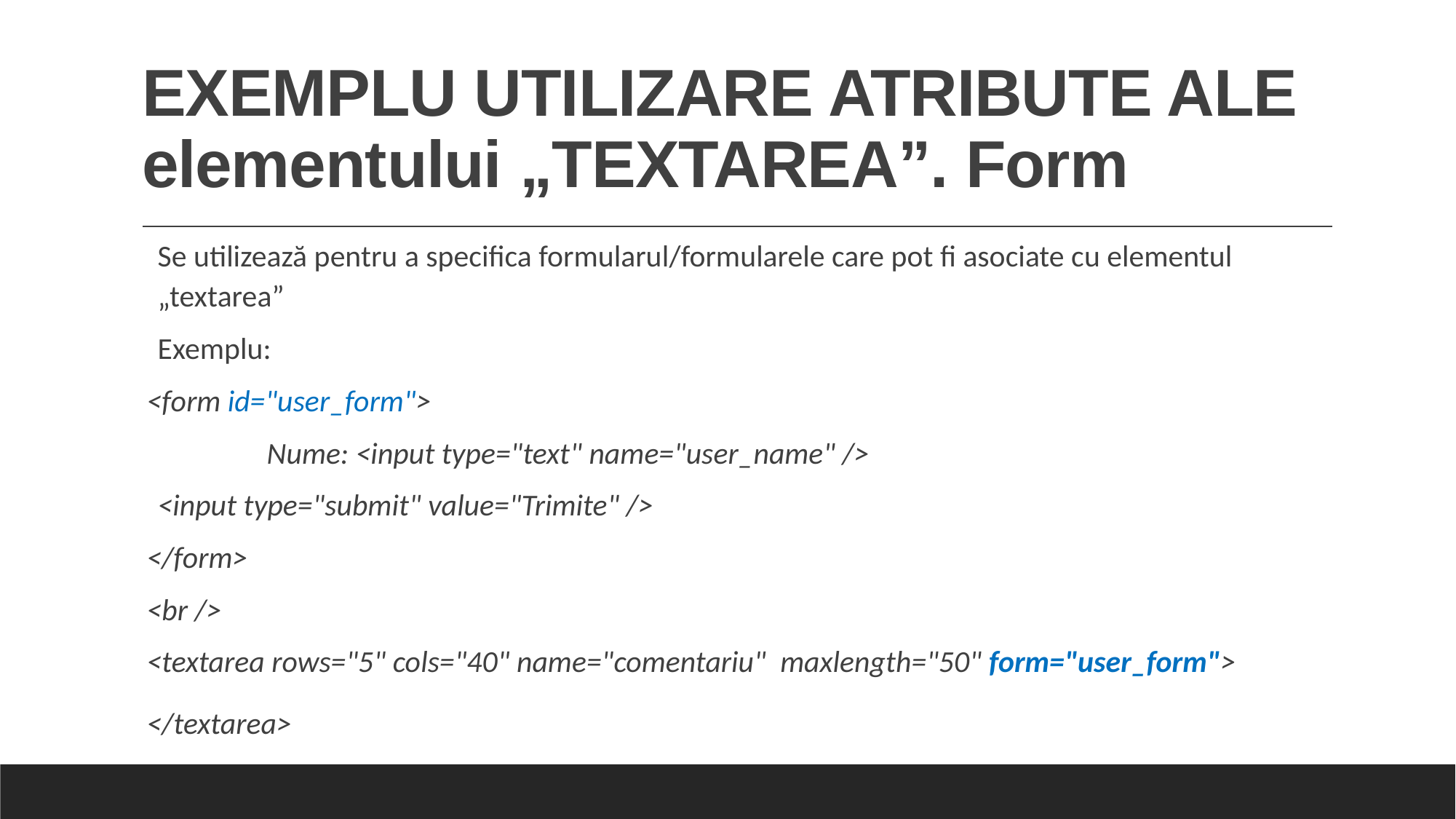

# EXEMPLU UTILIZARE ATRIBUTE ALE elementului „TEXTAREA”. Form
Se utilizează pentru a specifica formularul/formularele care pot fi asociate cu elementul „textarea”
Exemplu:
<form id="user_form">
  	Nume: <input type="text" name="user_name" />
 	<input type="submit" value="Trimite" />
</form>
<br />
<textarea rows="5" cols="40" name="comentariu"  maxlength="50" form="user_form">
</textarea>